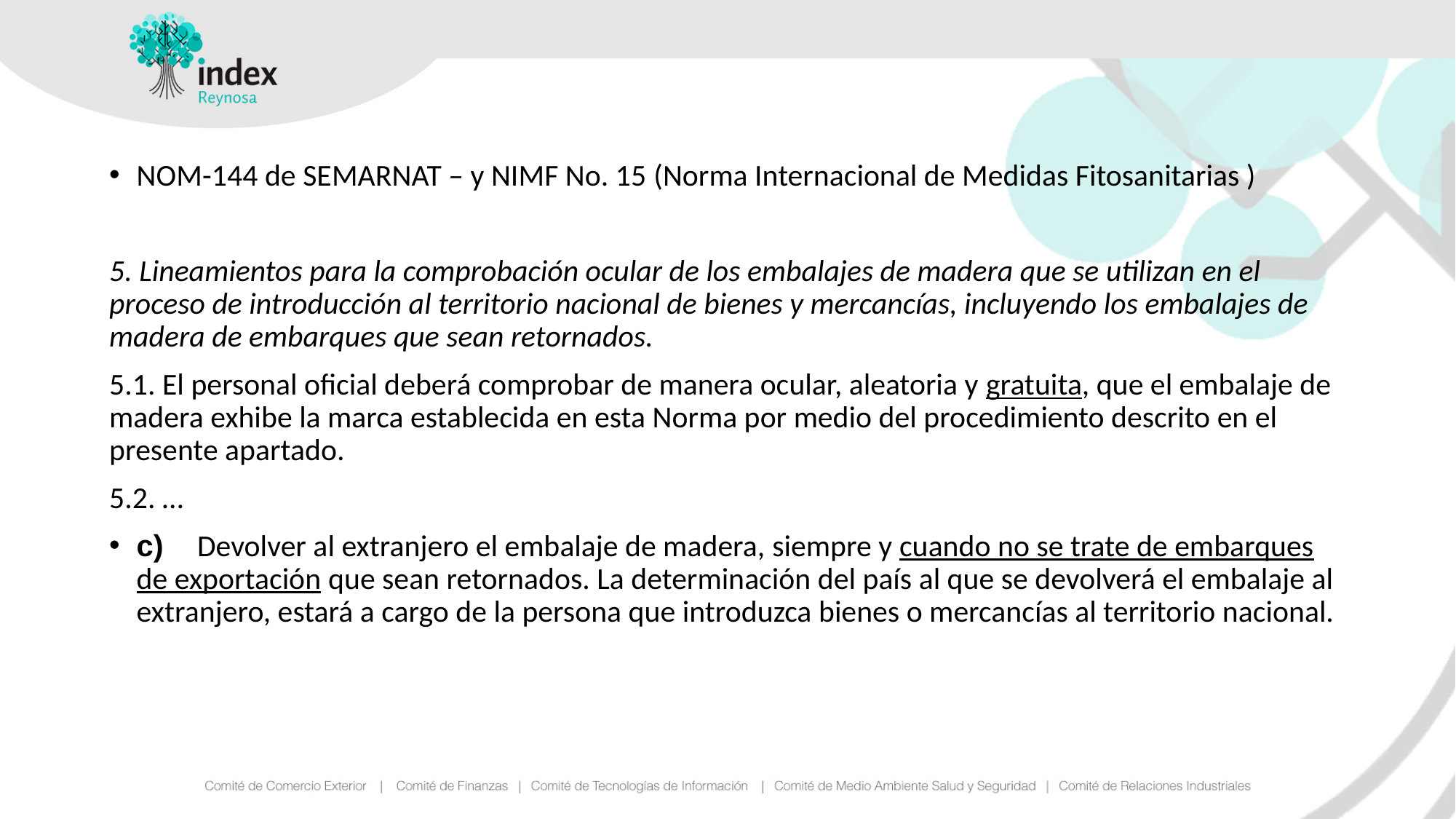

NOM-144 de SEMARNAT – y NIMF No. 15 (Norma Internacional de Medidas Fitosanitarias )

5. Lineamientos para la comprobación ocular de los embalajes de madera que se utilizan en el proceso de introducción al territorio nacional de bienes y mercancías, incluyendo los embalajes de madera de embarques que sean retornados.
5.1. El personal oficial deberá comprobar de manera ocular, aleatoria y gratuita, que el embalaje de madera exhibe la marca establecida en esta Norma por medio del procedimiento descrito en el presente apartado.
5.2. …
c)    Devolver al extranjero el embalaje de madera, siempre y cuando no se trate de embarques de exportación que sean retornados. La determinación del país al que se devolverá el embalaje al extranjero, estará a cargo de la persona que introduzca bienes o mercancías al territorio nacional.